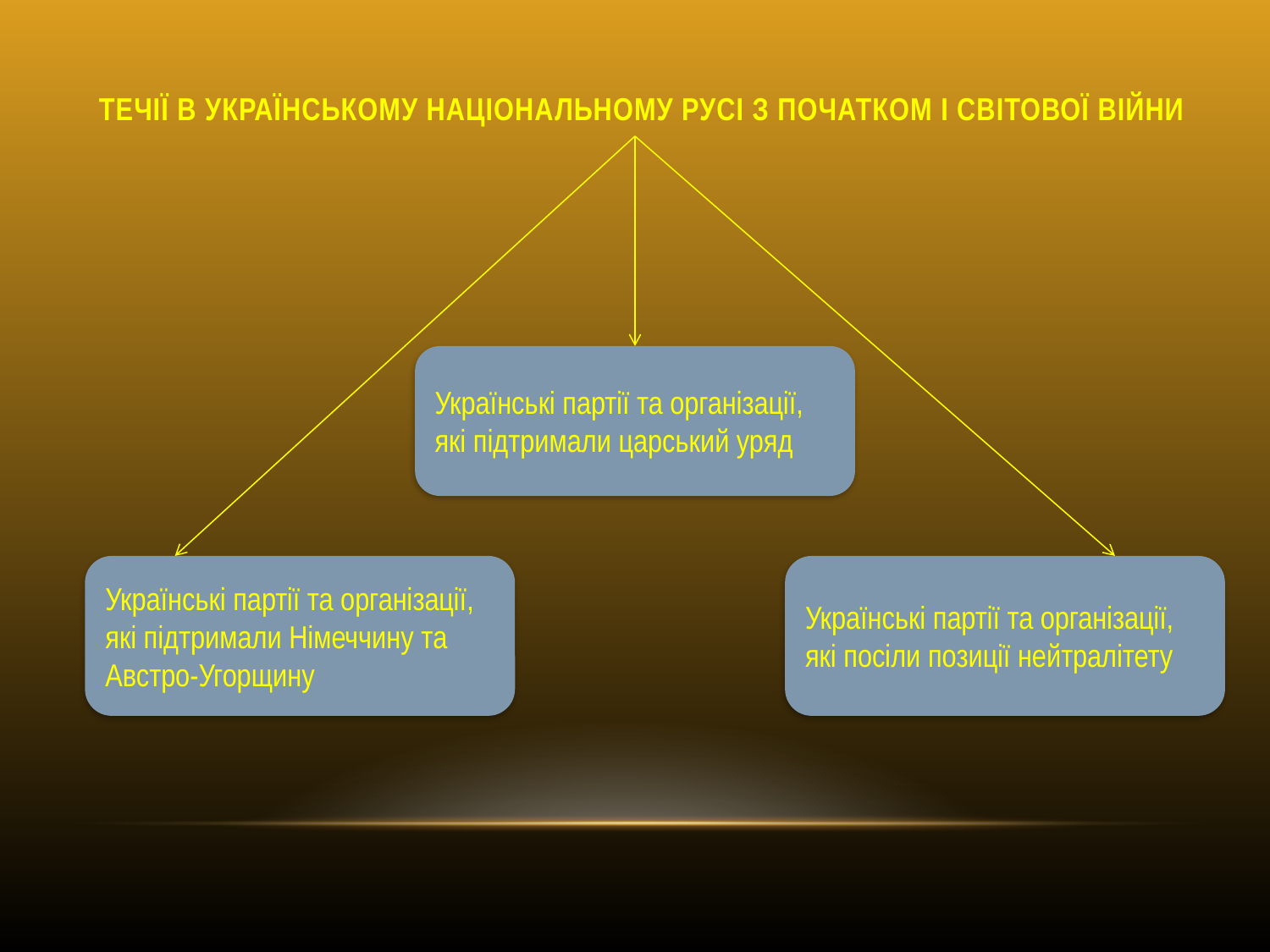

# Течії в українському національному русі з початком І світової війни

Українські партії та організації, які підтримали царський уряд
Українські партії та організації, які підтримали Німеччину та Австро-Угорщину
Українські партії та організації, які посіли позиції нейтралітету